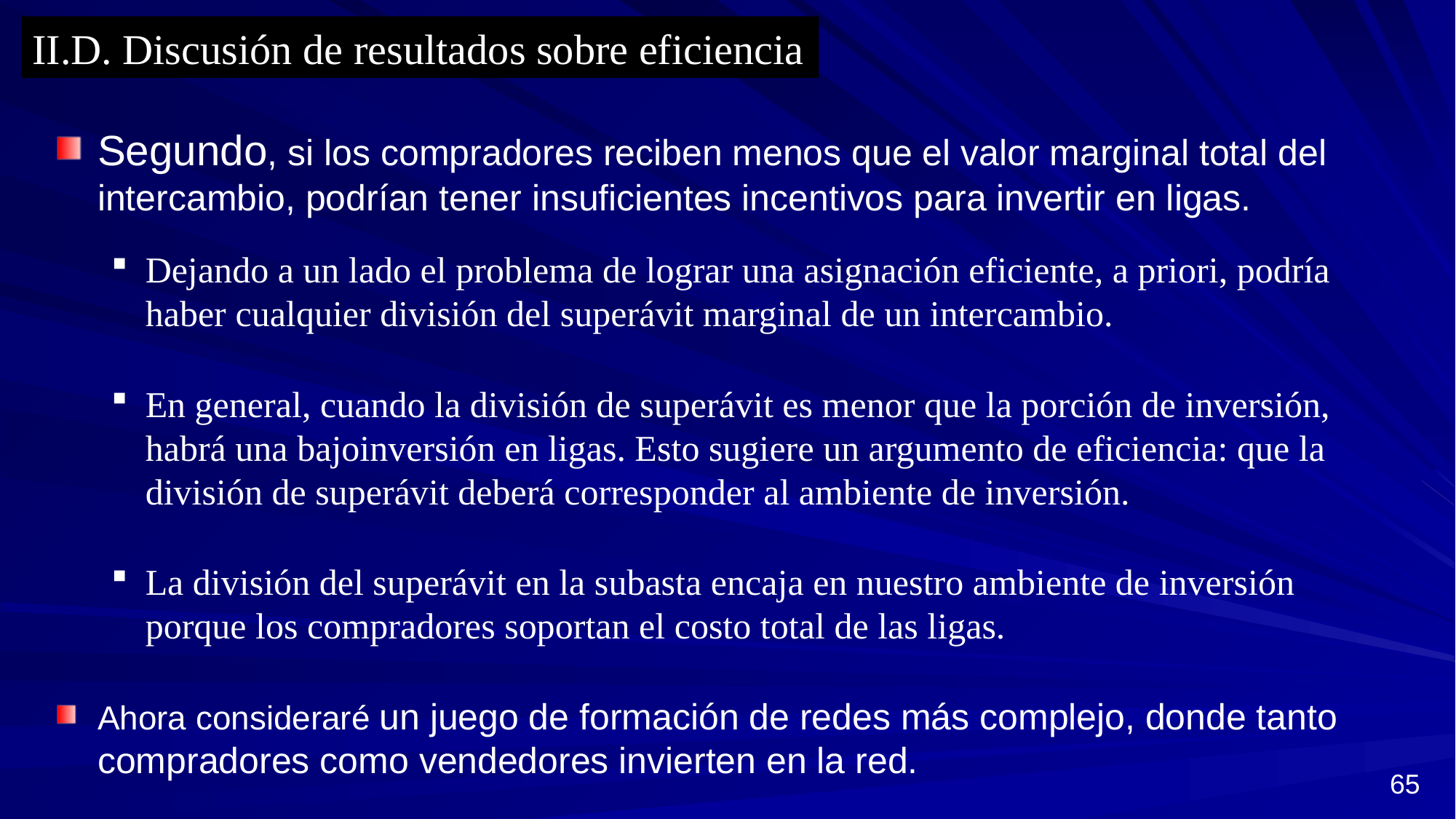

II.D. Discusión de resultados sobre eficiencia
Segundo, si los compradores reciben menos que el valor marginal total del intercambio, podrían tener insuficientes incentivos para invertir en ligas.

Dejando a un lado el problema de lograr una asignación eficiente, a priori, podría haber cualquier división del superávit marginal de un intercambio.

En general, cuando la división de superávit es menor que la porción de inversión, habrá una bajoinversión en ligas. Esto sugiere un argumento de eficiencia: que la división de superávit deberá corresponder al ambiente de inversión.

La división del superávit en la subasta encaja en nuestro ambiente de inversión porque los compradores soportan el costo total de las ligas.

Ahora consideraré un juego de formación de redes más complejo, donde tanto compradores como vendedores invierten en la red.
65
s1
s2
s3